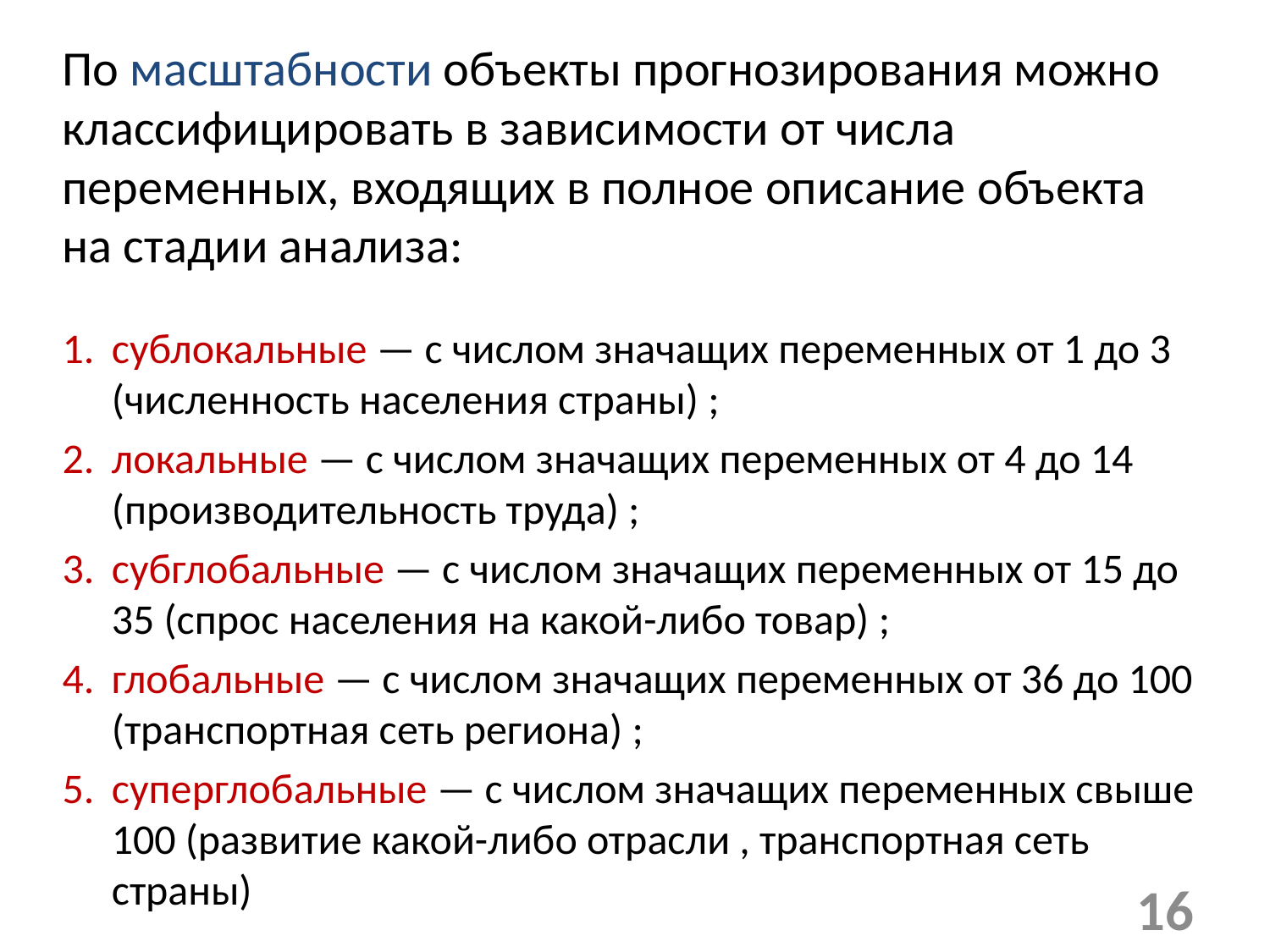

По масштабности объекты прогнозирования можно классифицировать в зависимости от числа переменных, входящих в полное описание объекта на стадии анализа:

сублокальные — с числом значащих переменных от 1 до 3 (численность населения страны) ;
локальные — с числом значащих переменных от 4 до 14 (производительность труда) ;
субглобальные — с числом значащих переменных от 15 до 35 (спрос населения на какой-либо товар) ;
глобальные — с числом значащих переменных от 36 до 100 (транспортная сеть региона) ;
суперглобальные — с числом значащих переменных свыше 100 (развитие какой-либо отрасли , транспортная сеть страны)
16